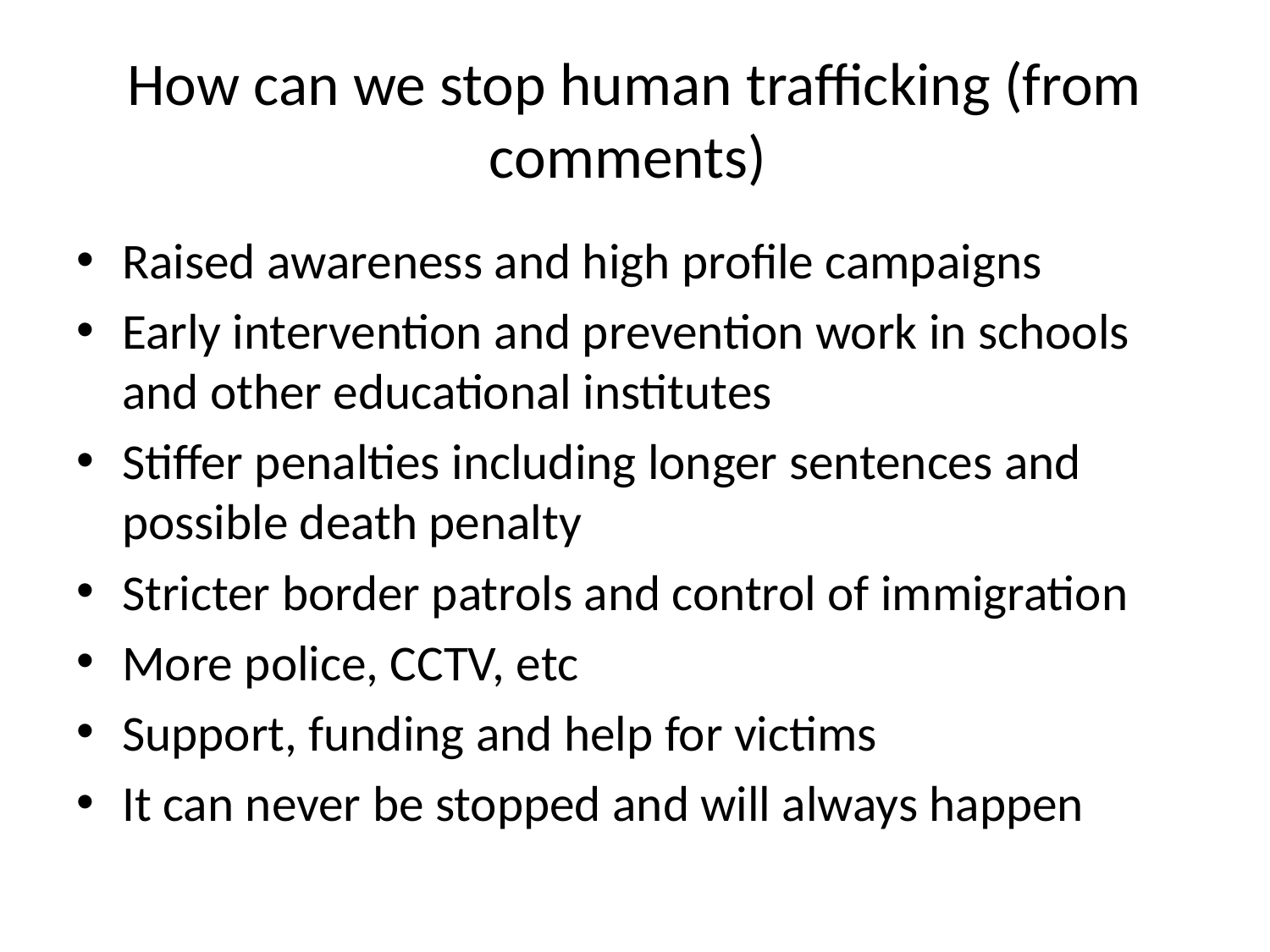

# How can we stop human trafficking (from comments)
Raised awareness and high profile campaigns
Early intervention and prevention work in schools and other educational institutes
Stiffer penalties including longer sentences and possible death penalty
Stricter border patrols and control of immigration
More police, CCTV, etc
Support, funding and help for victims
It can never be stopped and will always happen